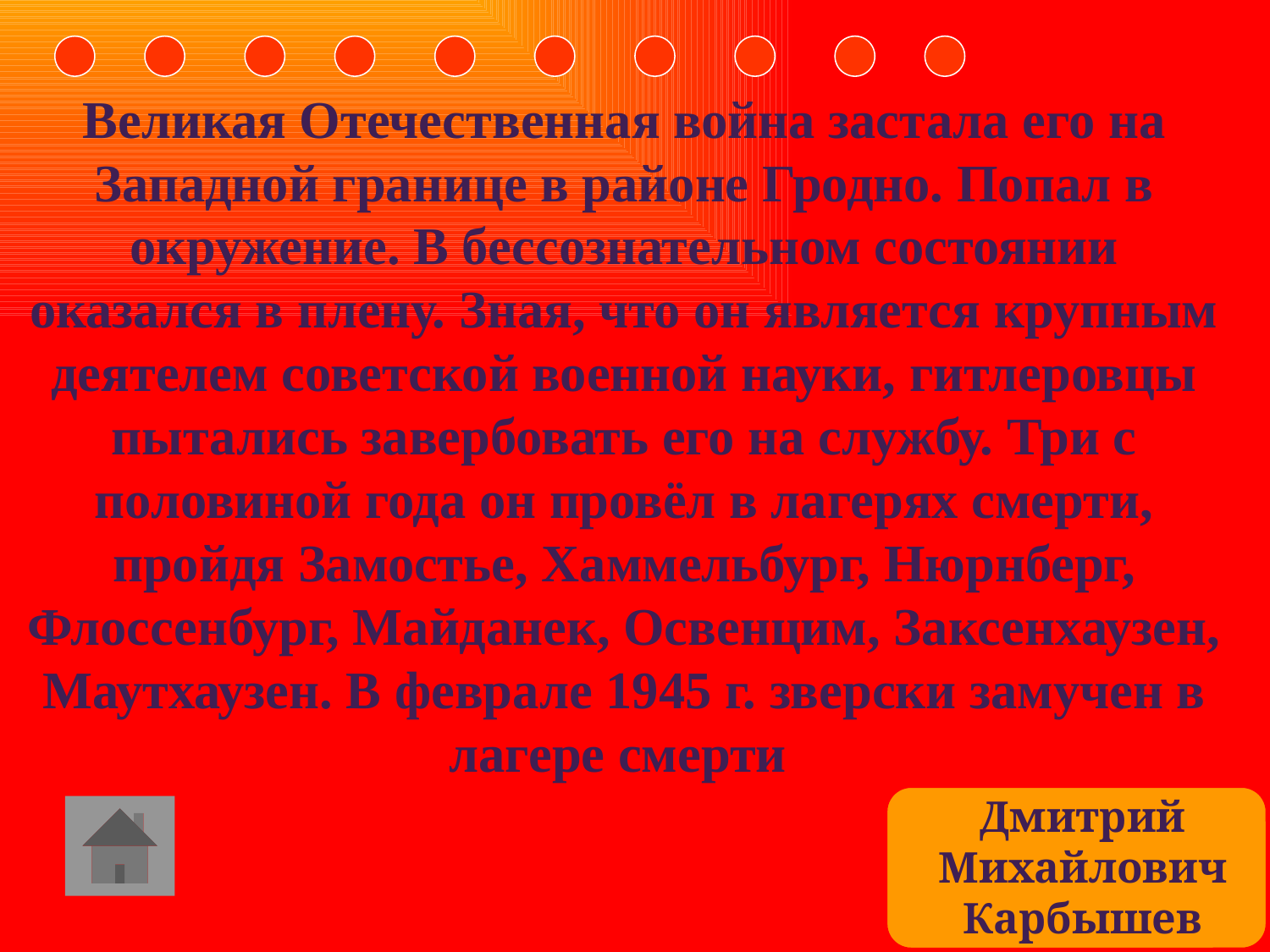

Великая Отечественная война застала его на Западной границе в районе Гродно. Попал в окружение. В бессознательном состоянии оказался в плену. Зная, что он является крупным деятелем советской военной науки, гитлеровцы пытались завербовать его на службу. Три с половиной года он провёл в лагерях смерти, пройдя Замостье, Хаммельбург, Нюрнберг, Флоссенбург, Майданек, Освенцим, Заксенхаузен, Маутхаузен. В феврале 1945 г. зверски замучен в лагере смерти

Дмитрий
Михайлович
Карбышев